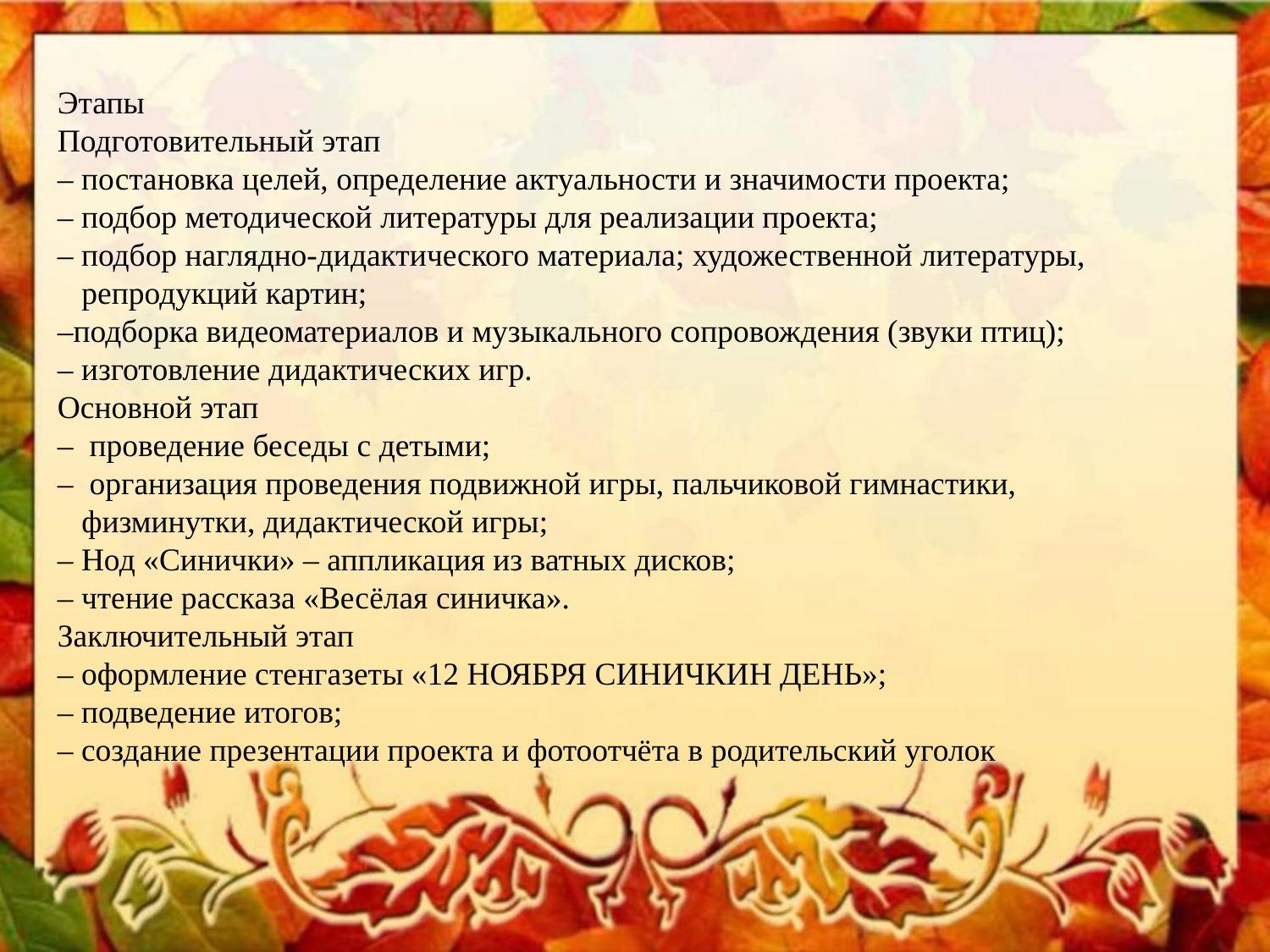

Этапы
Подготовительный этап
– постановка целей, определение актуальности и значимости проекта;
– подбор методической литературы для реализации проекта;
– подбор наглядно-дидактического материала; художественной литературы,
   репродукций картин;
–подборка видеоматериалов и музыкального сопровождения (звуки птиц);
– изготовление дидактических игр.
Основной этап
–  проведение беседы с детыми;
–  организация проведения подвижной игры, пальчиковой гимнастики,
   физминутки, дидактической игры;
– Нод «Синички» – аппликация из ватных дисков;
– чтение рассказа «Весёлая синичка».
Заключительный этап
– оформление стенгазеты «12 НОЯБРЯ СИНИЧКИН ДЕНЬ»;
– подведение итогов;
– создание презентации проекта и фотоотчёта в родительский уголок